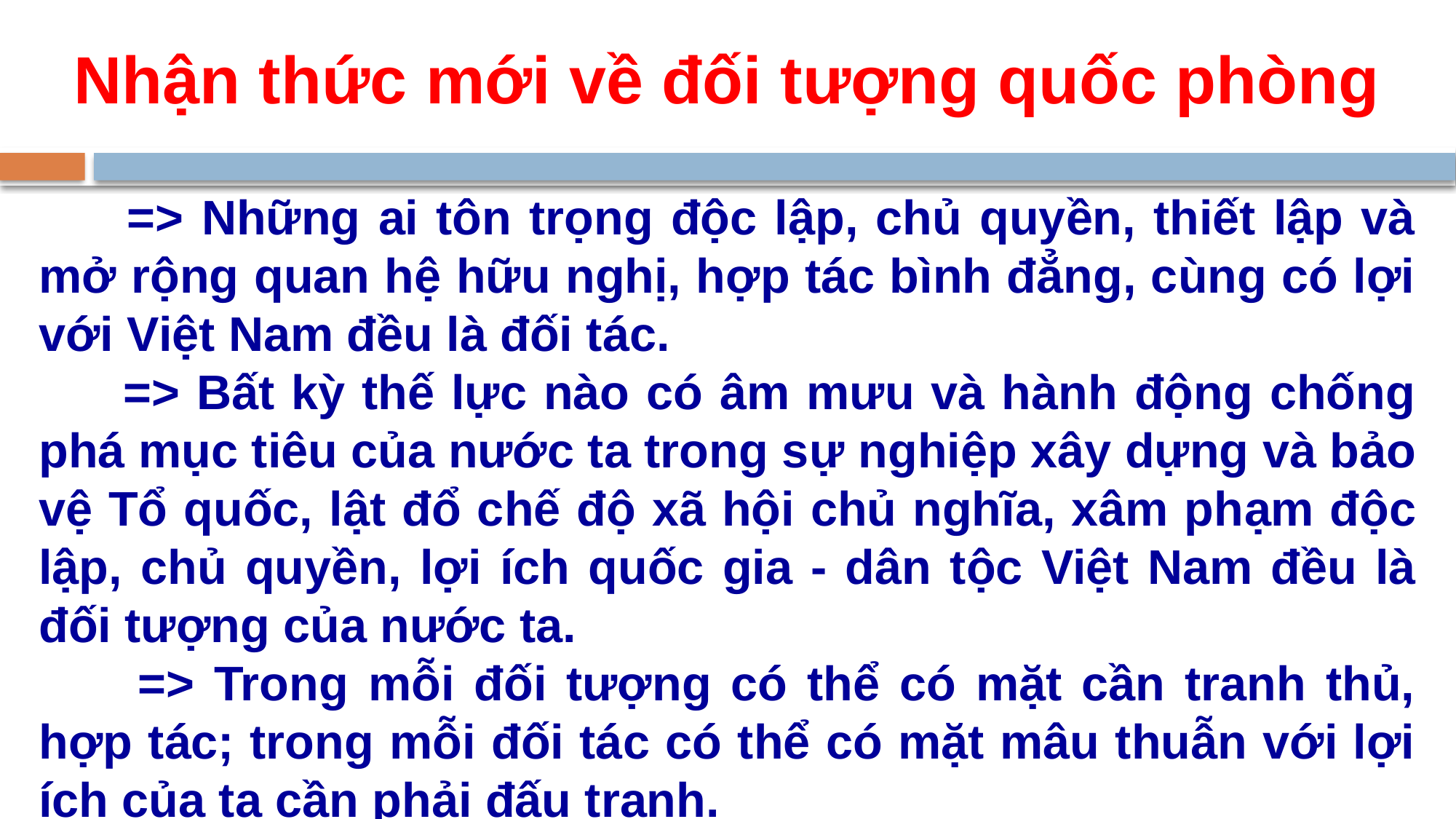

# Nhận thức mới về đối tượng quốc phòng
     => Những ai tôn trọng độc lập, chủ quyền, thiết lập và mở rộng quan hệ hữu nghị, hợp tác bình đẳng, cùng có lợi với Việt Nam đều là đối tác.
     => Bất kỳ thế lực nào có âm mưu và hành động chống phá mục tiêu của nước ta trong sự nghiệp xây dựng và bảo vệ Tổ quốc, lật đổ chế độ xã hội chủ nghĩa, xâm phạm độc lập, chủ quyền, lợi ích quốc gia - dân tộc Việt Nam đều là đối tượng của nước ta.
     => Trong mỗi đối tượng có thể có mặt cần tranh thủ, hợp tác; trong mỗi đối tác có thể có mặt mâu thuẫn với lợi ích của ta cần phải đấu tranh.